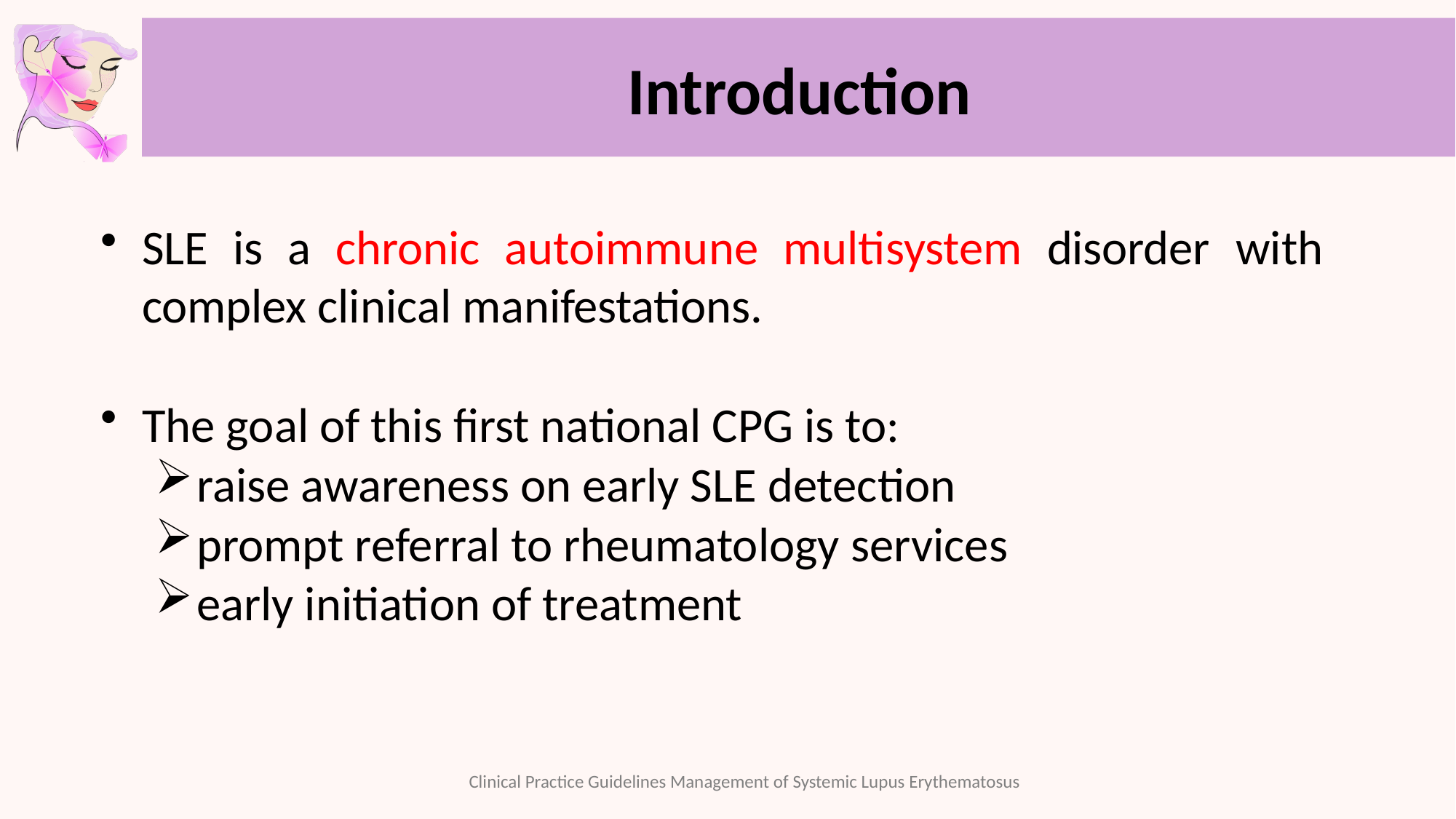

# Introduction
SLE is a chronic autoimmune multisystem disorder with complex clinical manifestations.

The goal of this first national CPG is to:
raise awareness on early SLE detection
prompt referral to rheumatology services
early initiation of treatment